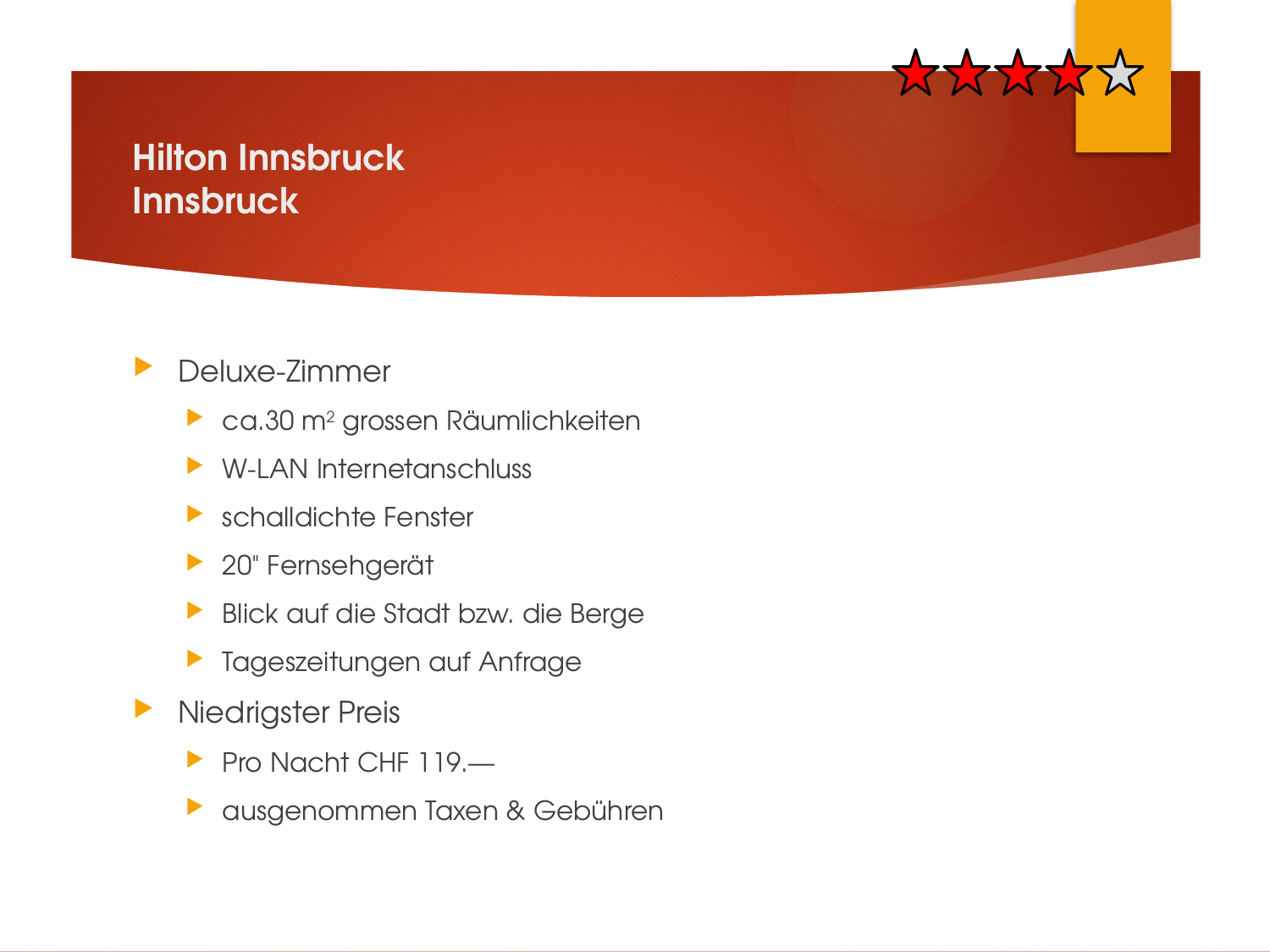

# Hilton Innsbruck Innsbruck
Deluxe-Zimmer
ca.30 m2 grossen Räumlichkeiten
W-LAN Internetanschluss
schalldichte Fenster
20" Fernsehgerät
Blick auf die Stadt bzw. die Berge
Tageszeitungen auf Anfrage
Niedrigster Preis
Pro Nacht CHF 119.—
ausgenommen Taxen & Gebühren